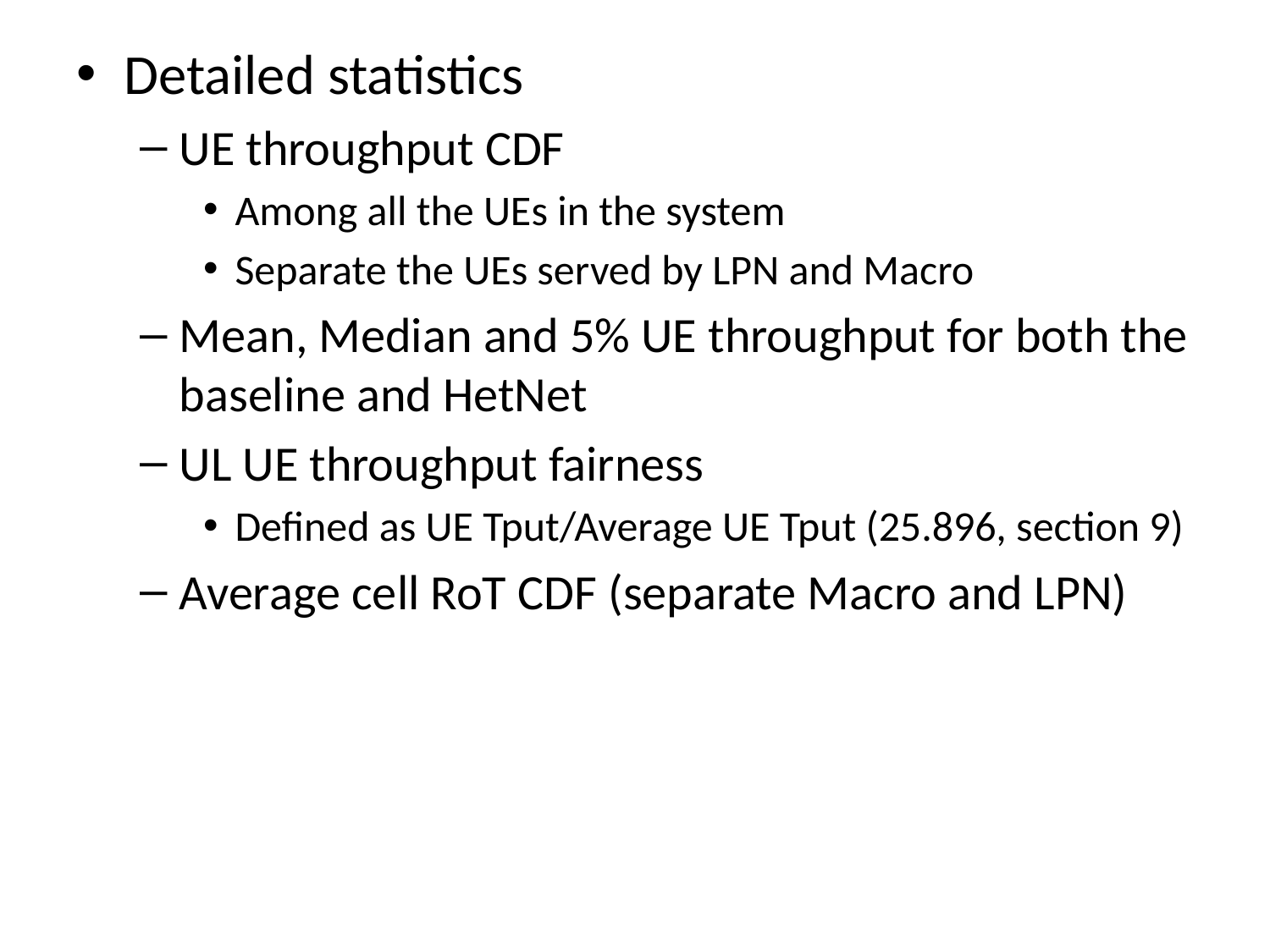

Detailed statistics
UE throughput CDF
Among all the UEs in the system
Separate the UEs served by LPN and Macro
Mean, Median and 5% UE throughput for both the baseline and HetNet
UL UE throughput fairness
Defined as UE Tput/Average UE Tput (25.896, section 9)
Average cell RoT CDF (separate Macro and LPN)